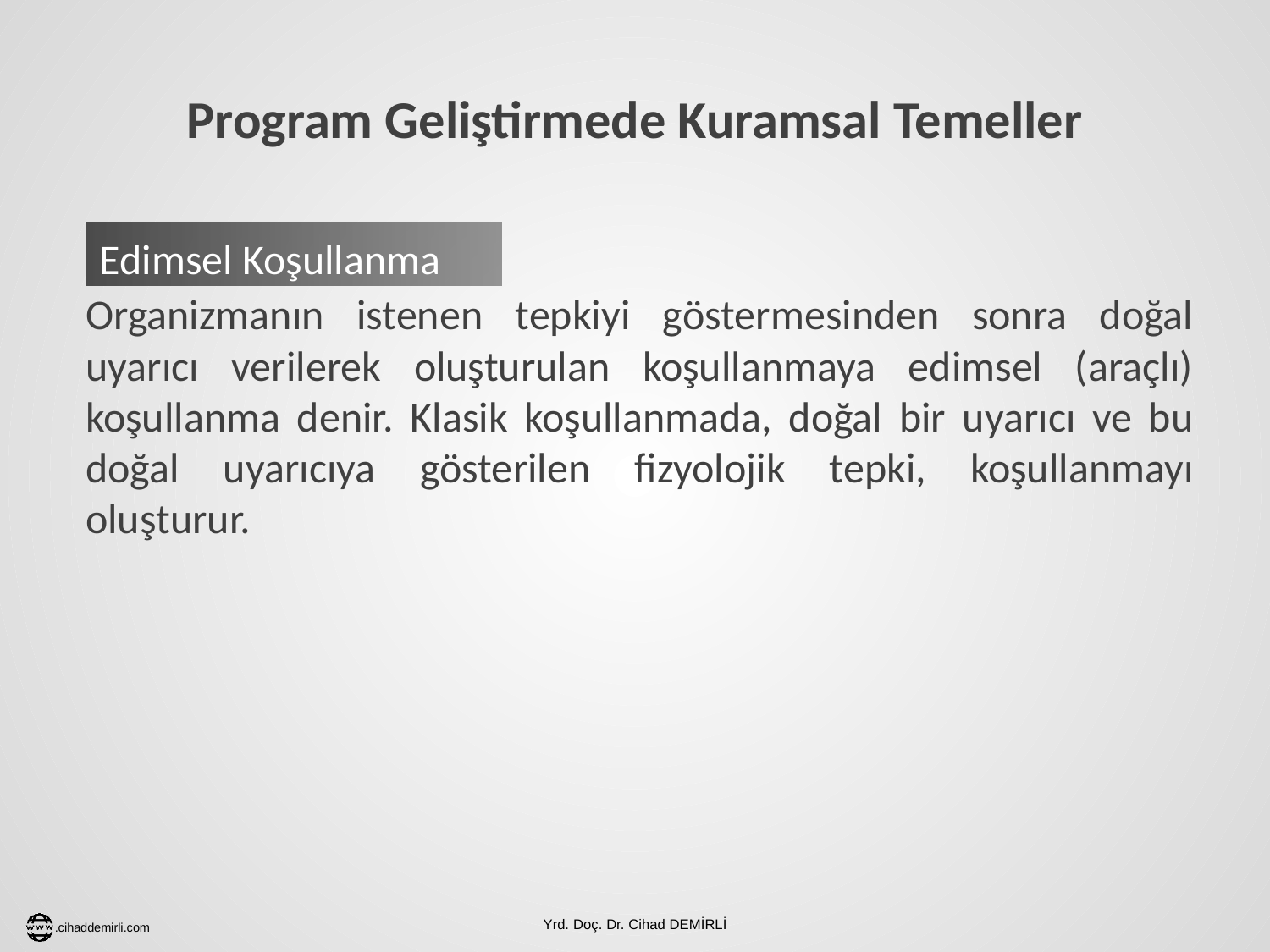

# Program Geliştirmede Kuramsal Temeller

Organizmanın istenen tepkiyi göstermesinden sonra doğal uyarıcı verilerek oluşturulan koşullanmaya edimsel (araçlı) koşullanma denir. Klasik koşullanmada, doğal bir uyarıcı ve bu doğal uyarıcıya gösterilen fizyolojik tepki, koşullanmayı oluşturur.

Edimsel Koşullanma